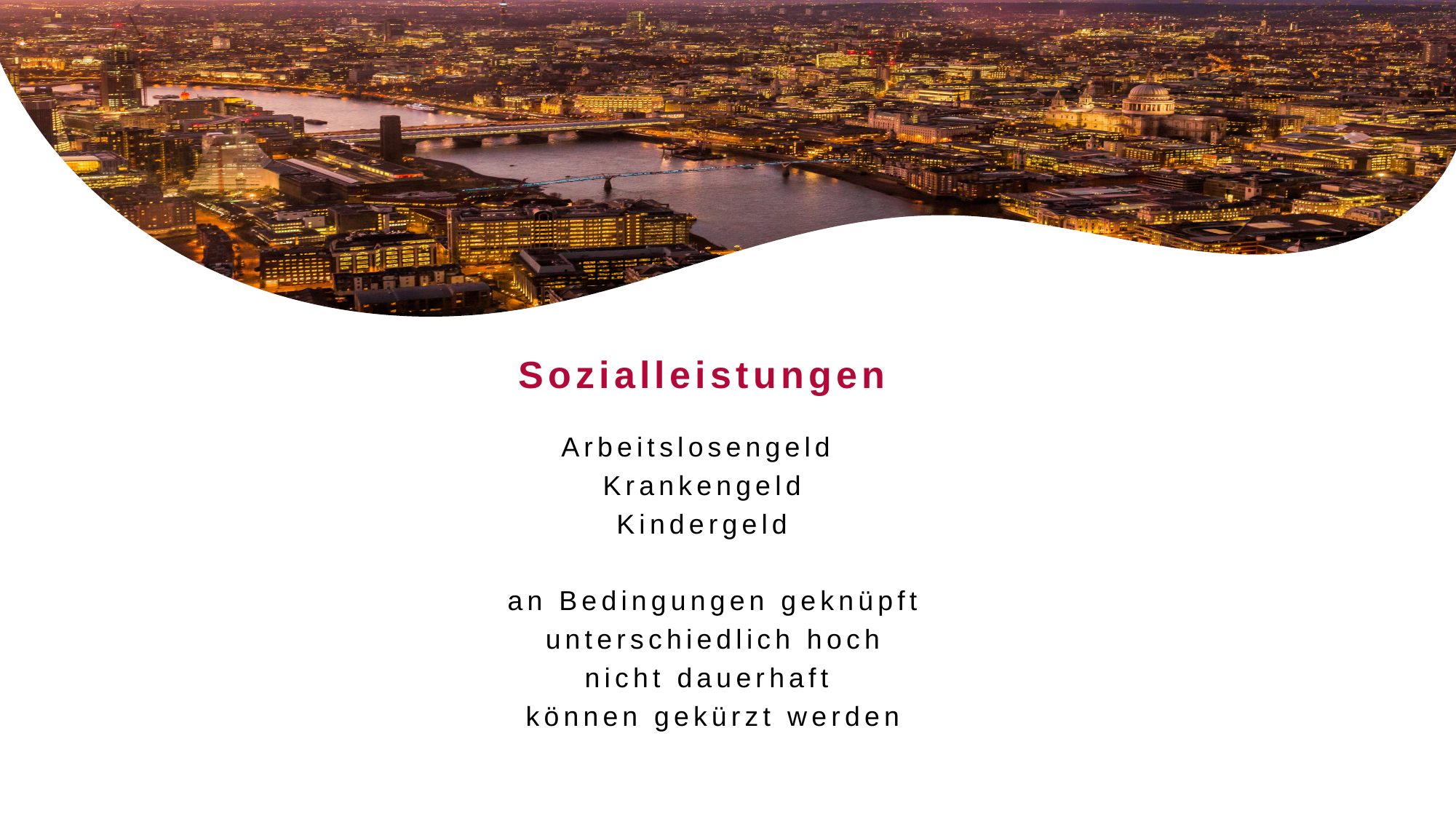

Sozialleistungen

Arbeitslosengeld
Krankengeld
Kindergeld

an Bedingungen geknüpft
unterschiedlich hoch
nicht dauerhaft
können gekürzt werden